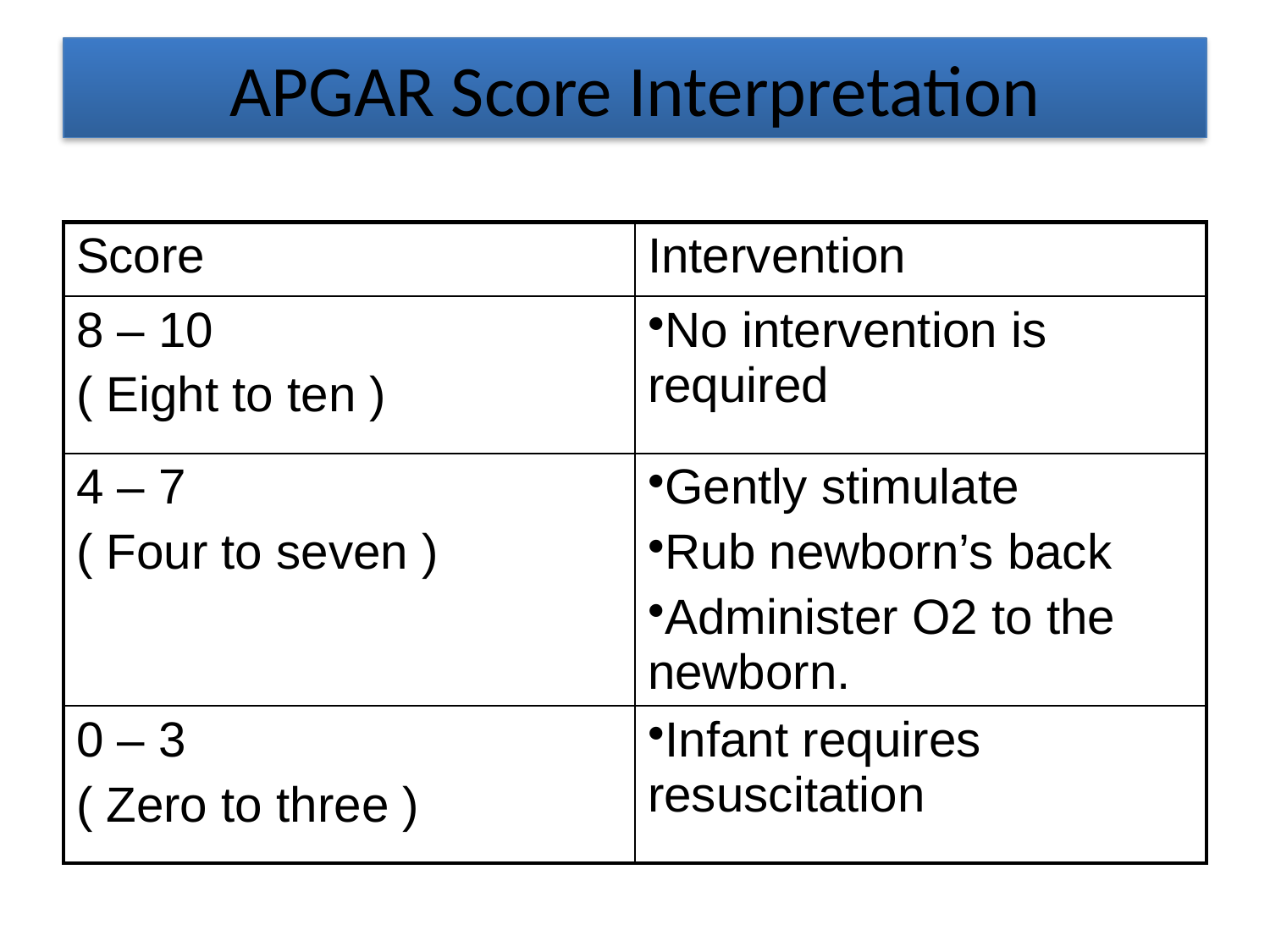

# APGAR Score Interpretation
| Score | Intervention |
| --- | --- |
| 8 – 10 ( Eight to ten ) | No intervention is required |
| 4 – 7 ( Four to seven ) | Gently stimulate Rub newborn’s back Administer O2 to the newborn. |
| 0 – 3 ( Zero to three ) | Infant requires resuscitation |